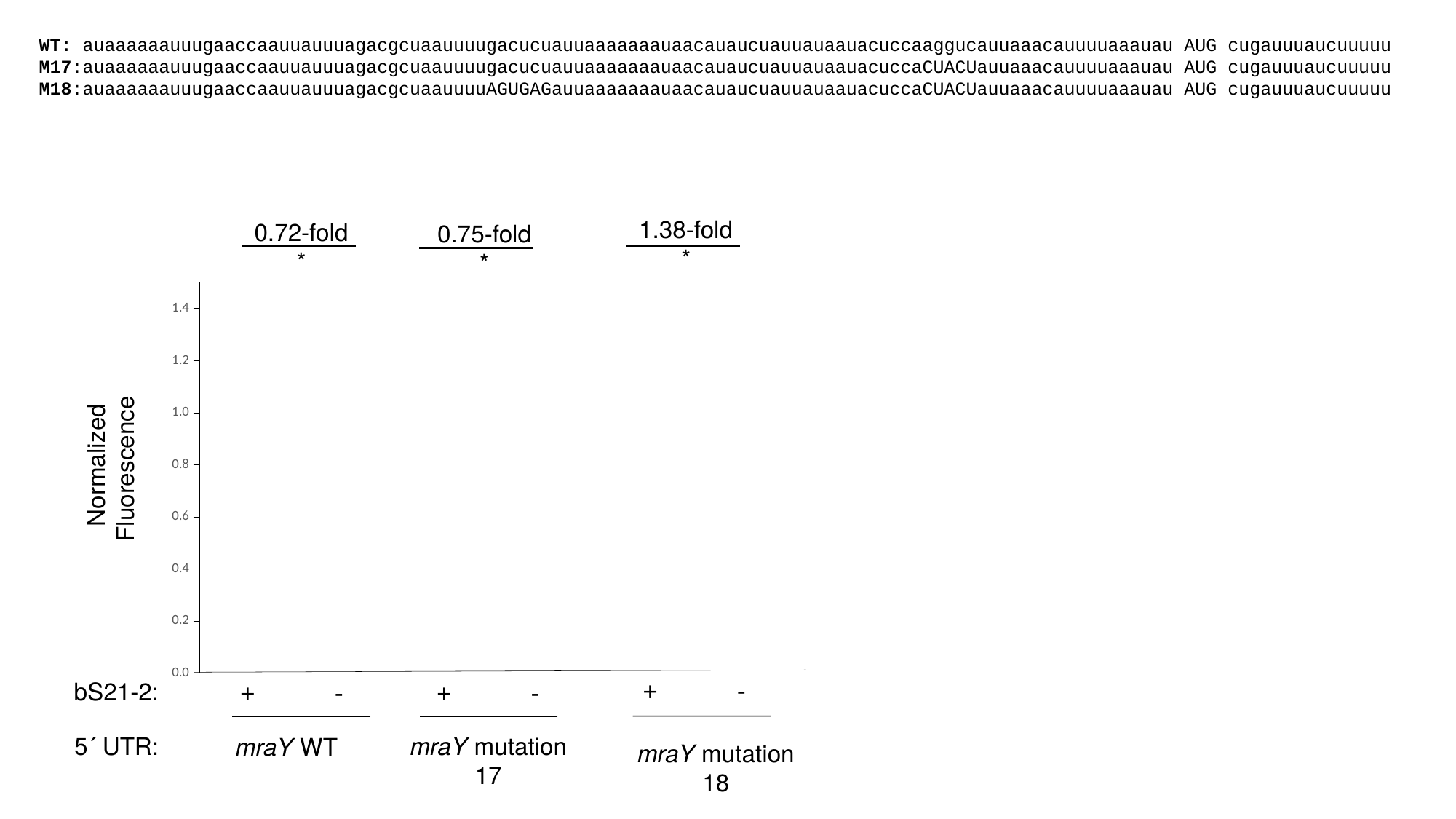

WT: auaaaaaauuugaaccaauuauuuagacgcuaauuuugacucuauuaaaaaaauaacauaucuauuauaauacuccaaggucauuaaacauuuuaaauau AUG cugauuuaucuuuuu
M17:auaaaaaauuugaaccaauuauuuagacgcuaauuuugacucuauuaaaaaaauaacauaucuauuauaauacuccaCUACUauuaaacauuuuaaauau AUG cugauuuaucuuuuu
M18:auaaaaaauuugaaccaauuauuuagacgcuaauuuuAGUGAGauuaaaaaaauaacauaucuauuauaauacuccaCUACUauuaaacauuuuaaauau AUG cugauuuaucuuuuu
1.38-fold
*

0.72-fold
*

0.75-fold
*

### Chart

| Category | Averages |
|---|---|
| LVS mraY WT | 1.0 |
| ΔrpsU2 mraY WT | 0.7204895130911374 |
| LVS mraY mut17 | 1.0000000000000002 |
| ΔrpsU2 mraY mut17 | 0.7532472065555496 |
| LVS mraY mut18 | 1.0 |
| ΔrpsU2 mraY mut18 | 1.3777626380571277 |
 Normalized Fluorescence
+             -
+             -
+             -
bS21-2:
5´ UTR:
mraY mutation 17
mraY WT
mraY mutation 18